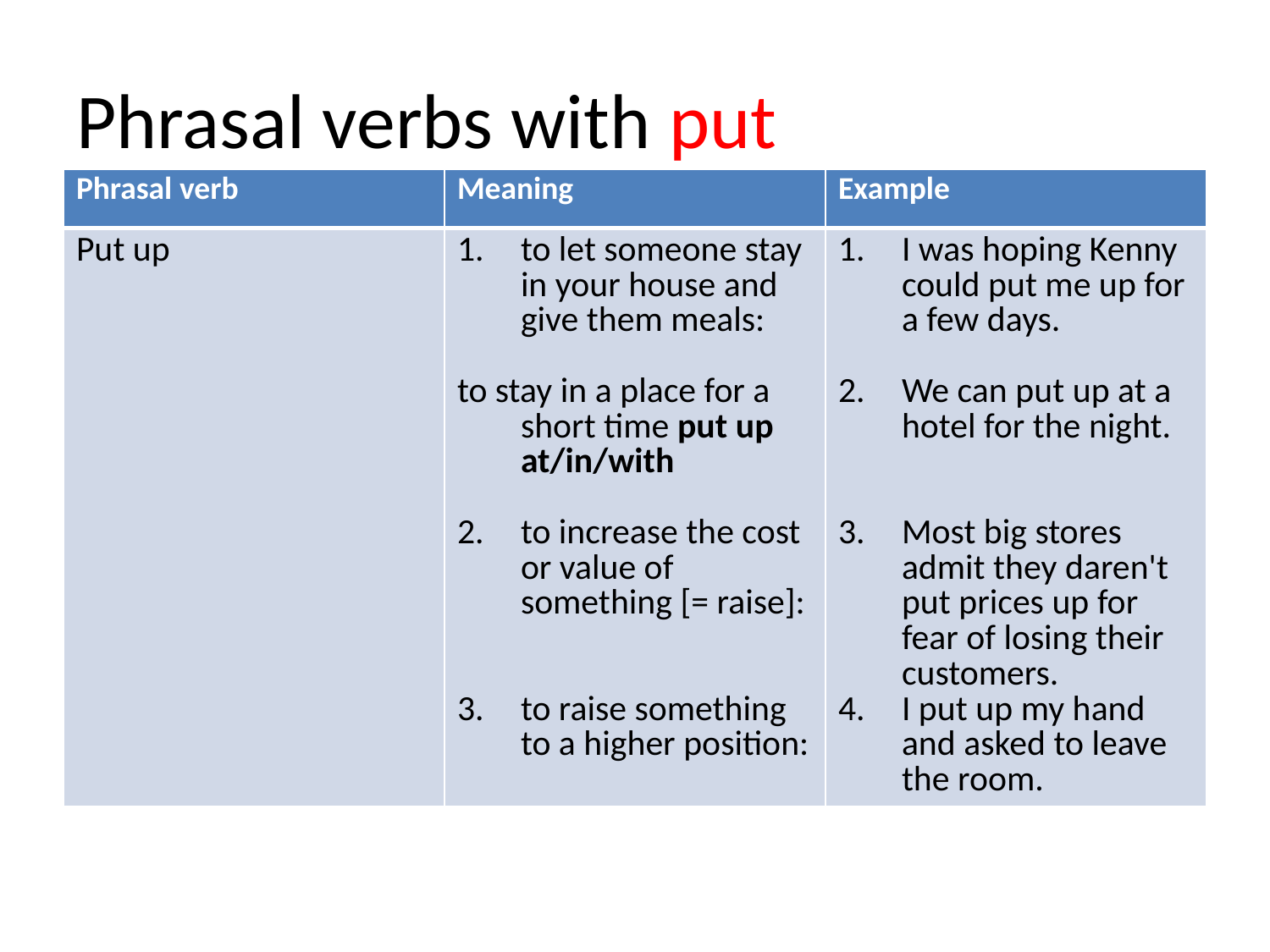

# Phrasal verbs with put
| Phrasal verb | Meaning | Example |
| --- | --- | --- |
| Put up | to let someone stay in your house and give them meals: to stay in a place for a short time put up at/in/with to increase the cost or value of something [= raise]: to raise something to a higher position: | I was hoping Kenny could put me up for a few days. We can put up at a hotel for the night. Most big stores admit they daren't put prices up for fear of losing their customers. I put up my hand and asked to leave the room. |